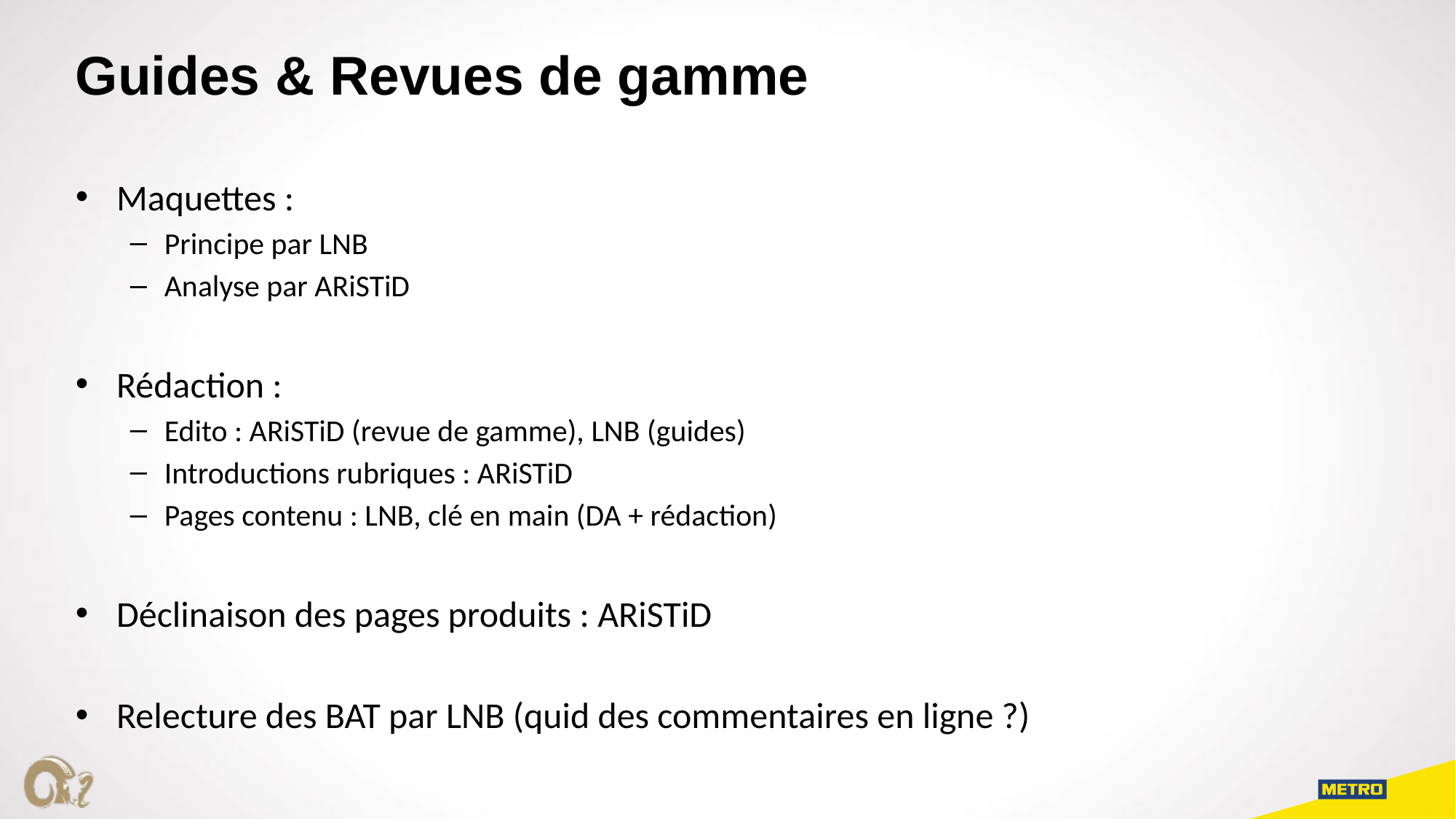

Guides & Revues de gamme
Maquettes :
Principe par LNB
Analyse par ARiSTiD

Rédaction :
Edito : ARiSTiD (revue de gamme), LNB (guides)
Introductions rubriques : ARiSTiD
Pages contenu : LNB, clé en main (DA + rédaction)

Déclinaison des pages produits : ARiSTiD

Relecture des BAT par LNB (quid des commentaires en ligne ?)